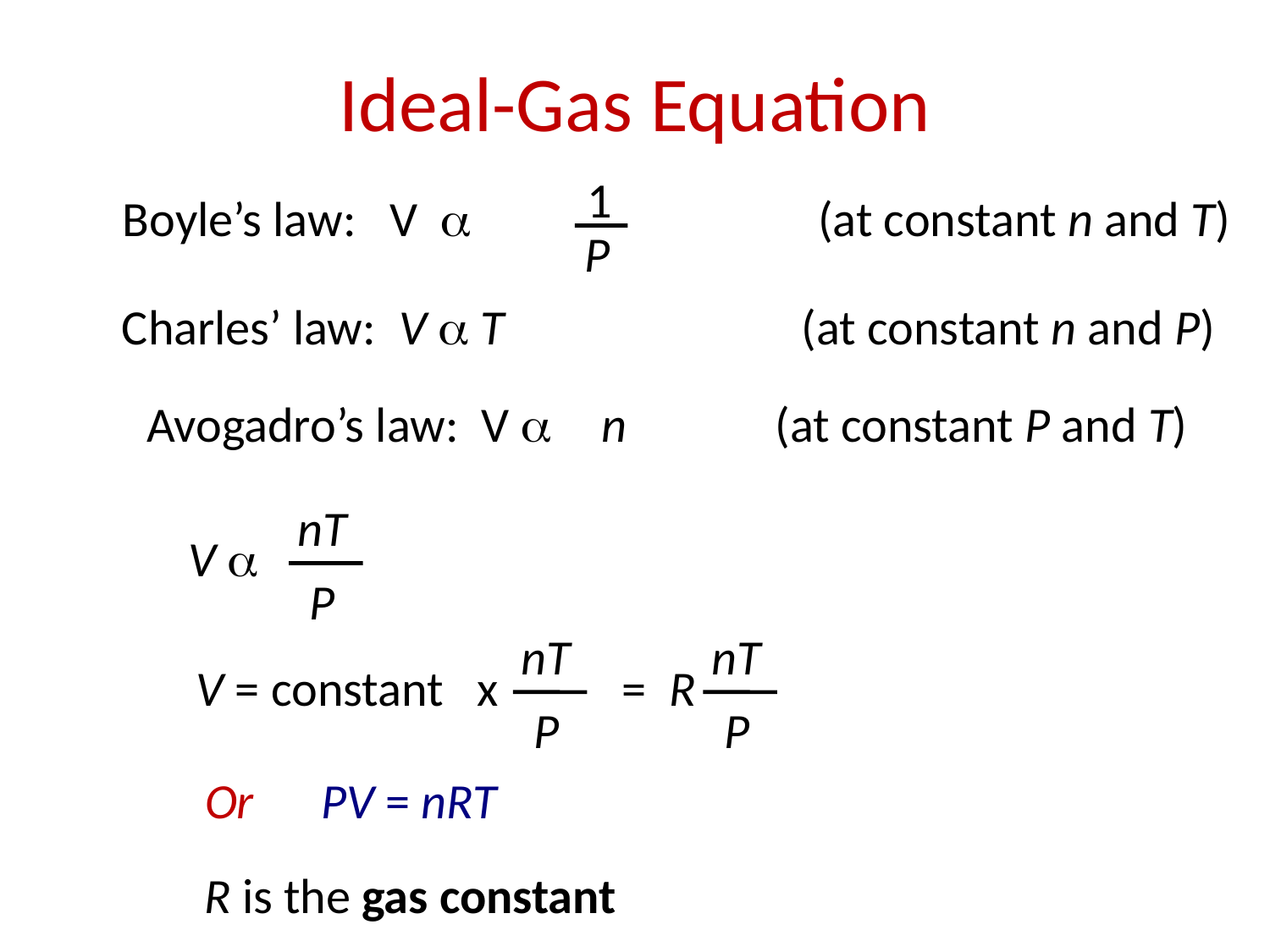

# Ideal-Gas Equation
1
P

Boyle’s law:   V  α              (at constant n and T)
Charles’ law:  V α T            (at constant n and P)
Avogadro’s law:  V α  n      (at constant P and T)
nT

P
V α
nT

P
nT

P
V = constant   x           =  R
Or      PV = nRT
R is the gas constant